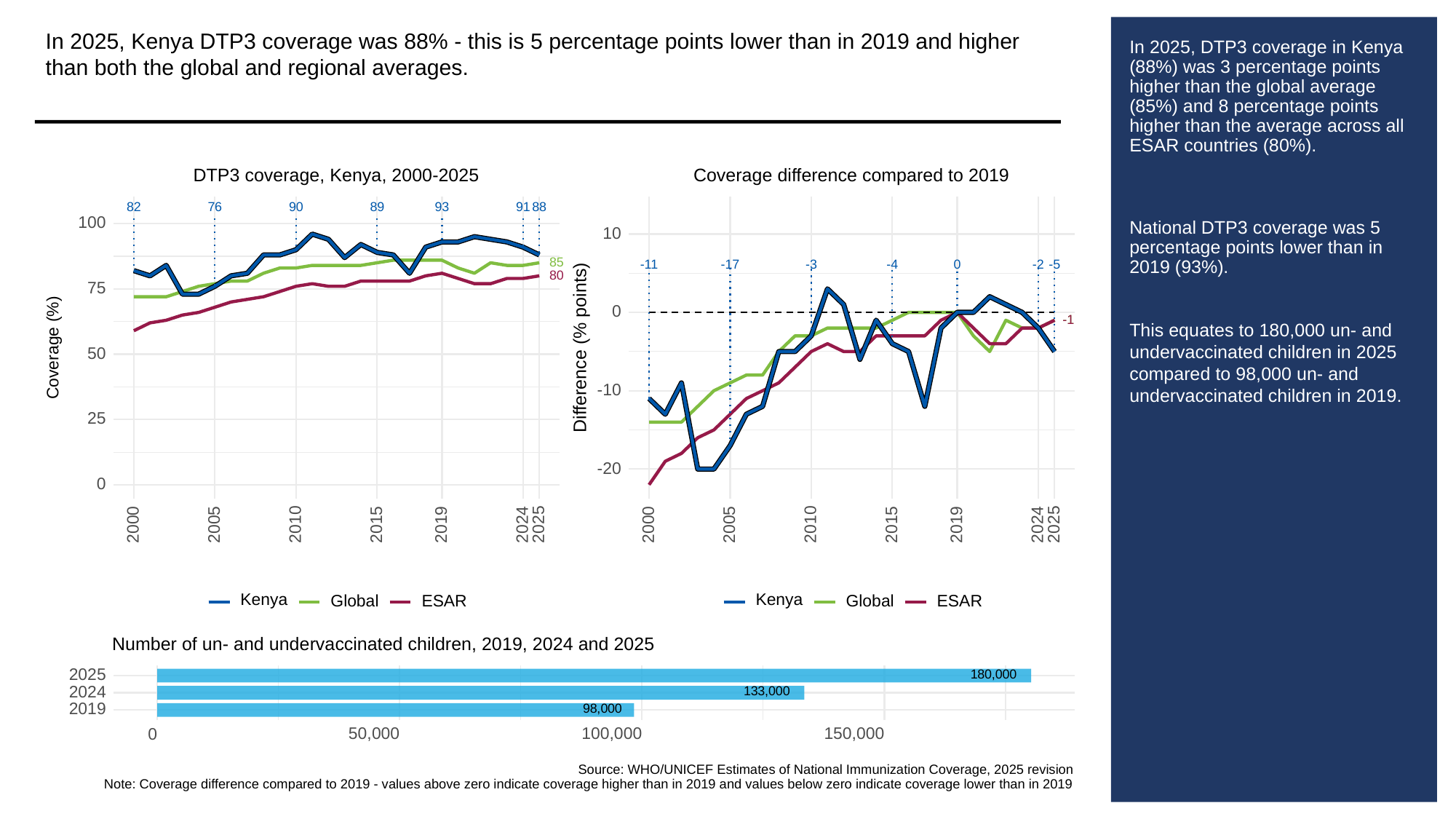

In 2025, Kenya DTP3 coverage was 88% - this is 5 percentage points lower than in 2019 and higher than both the global and regional averages.
# In 2025, DTP3 coverage in Kenya (88%) was 3 percentage points higher than the global average (85%) and 8 percentage points higher than the average across all ESAR countries (80%).

National DTP3 coverage was 5 percentage points lower than in 2019 (93%).

This equates to 180,000 un- and undervaccinated children in 2025 compared to 98,000 un- and undervaccinated children in 2019.

Coverage difference compared to 2019
DTP3 coverage, Kenya, 2000-2025

93
82
76
90
89
91
88
100

10

85

-3
0
-11
-17
-2
-5
-4

80

75

0

-1
-1

Difference (% points)
Coverage (%)
50

-10

25

-20

0

2000
2005
2010
2015
2019
2024
2025
2000
2005
2010
2015
2019
2024
2025
Kenya
Kenya
Global
ESAR
Global
ESAR

Number of un- and undervaccinated children, 2019, 2024 and 2025

180,000
2025

133,000
2024

98,000
2019

50,000
100,000
150,000
0
Source: WHO/UNICEF Estimates of National Immunization Coverage, 2025 revision
Note: Coverage difference compared to 2019 - values above zero indicate coverage higher than in 2019 and values below zero indicate coverage lower than in 2019